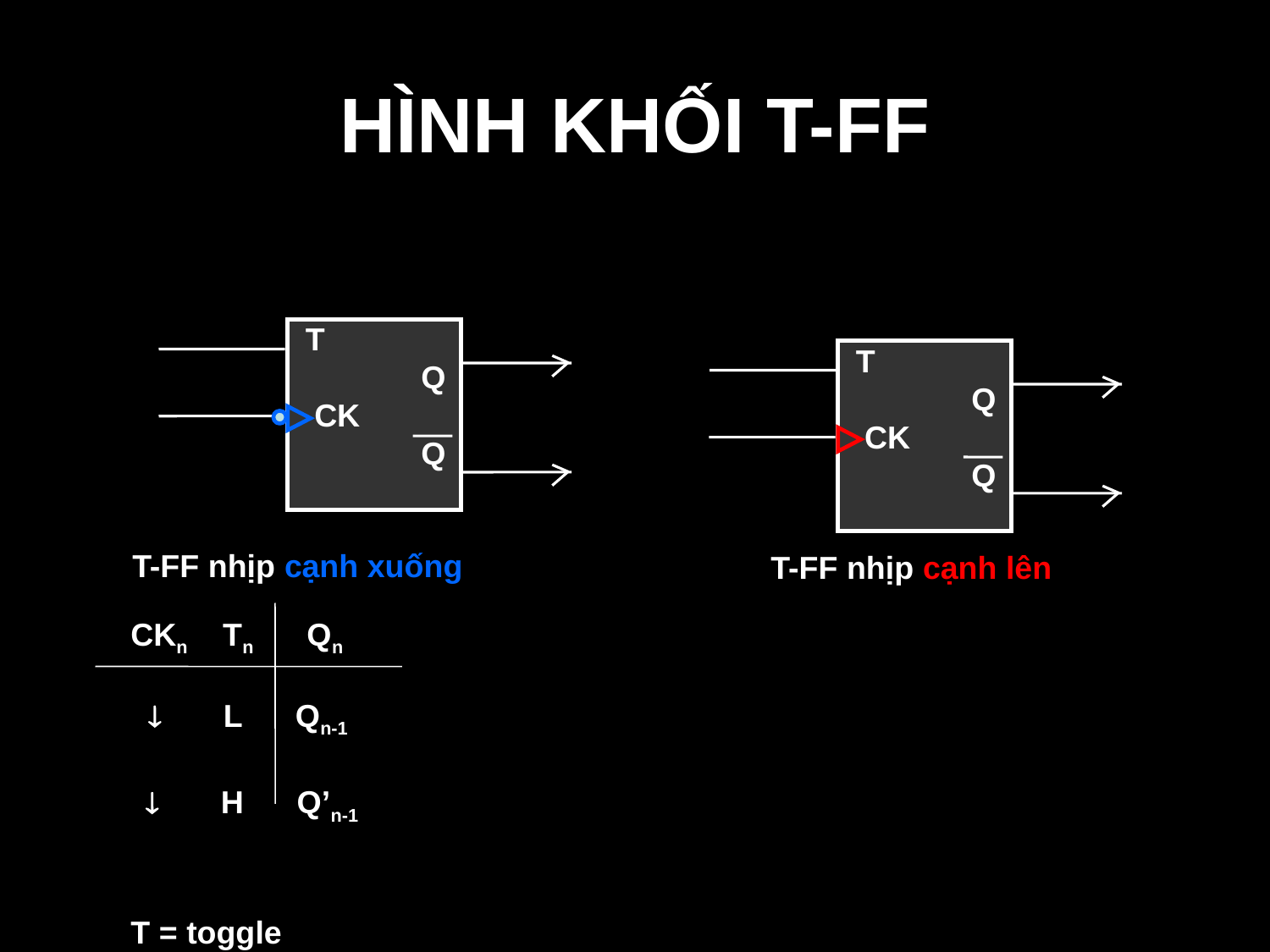

# HÌNH KHỐI T-FF

  T
               Q
   CK
               Q

  T
               Q
   CK
               Q

T-FF nhịp cạnh xuống
T-FF nhịp cạnh lên

CKn    Tn      Qn

  ↓       L      Qn-1

   ↓       H      Q’n-1

T = toggle